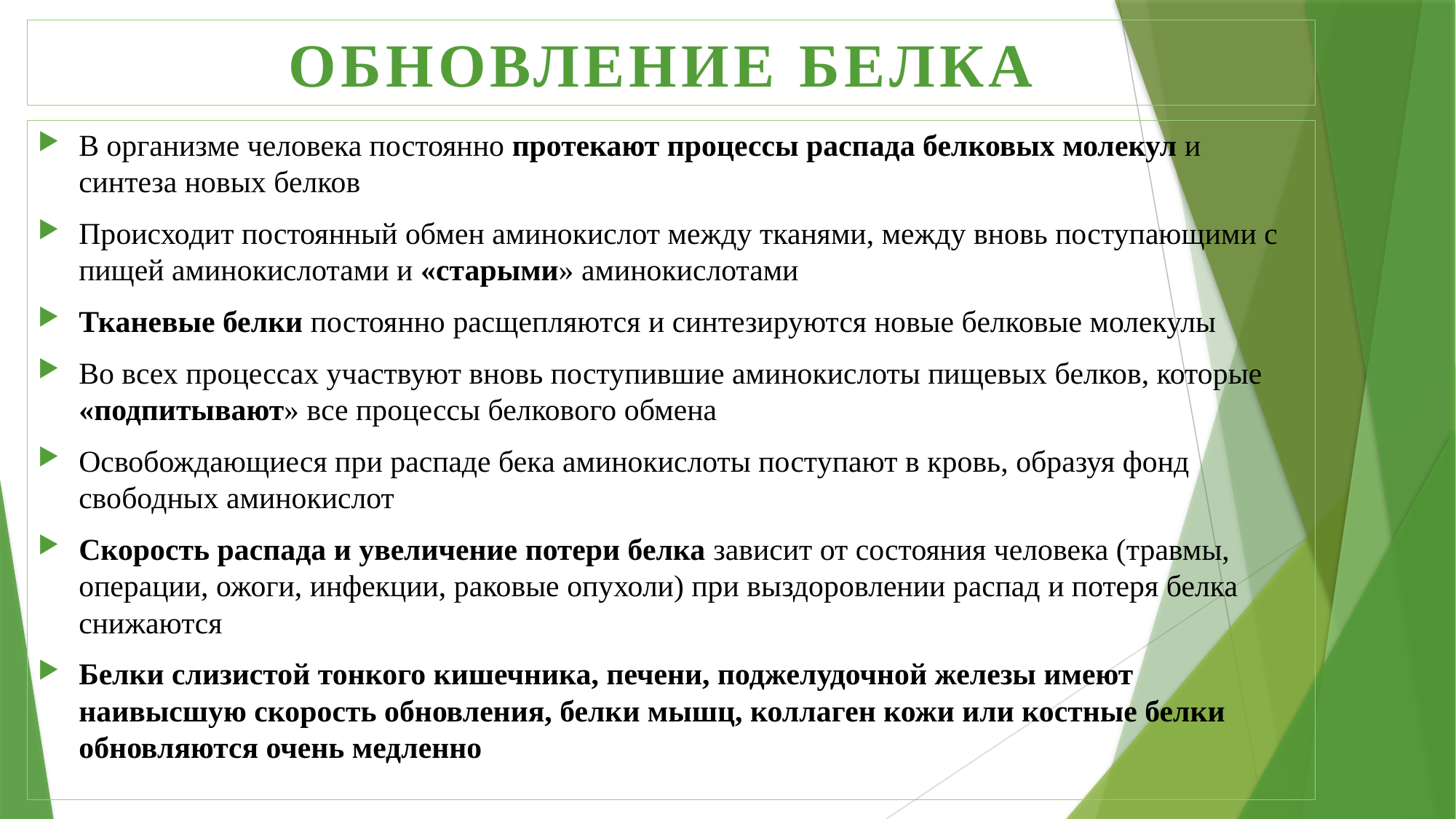

# ОБНОВЛЕНИЕ БЕЛКА
В организме человека постоянно протекают процессы распада белковых молекул и синтеза новых белков
Происходит постоянный обмен аминокислот между тканями, между вновь поступающими с пищей аминокислотами и «старыми» аминокислотами
Тканевые белки постоянно расщепляются и синтезируются новые белковые молекулы
Во всех процессах участвуют вновь поступившие аминокислоты пищевых белков, которые «подпитывают» все процессы белкового обмена
Освобождающиеся при распаде бека аминокислоты поступают в кровь, образуя фонд свободных аминокислот
Скорость распада и увеличение потери белка зависит от состояния человека (травмы, операции, ожоги, инфекции, раковые опухоли) при выздоровлении распад и потеря белка снижаются
Белки слизистой тонкого кишечника, печени, поджелудочной железы имеют наивысшую скорость обновления, белки мышц, коллаген кожи или костные белки обновляются очень медленно